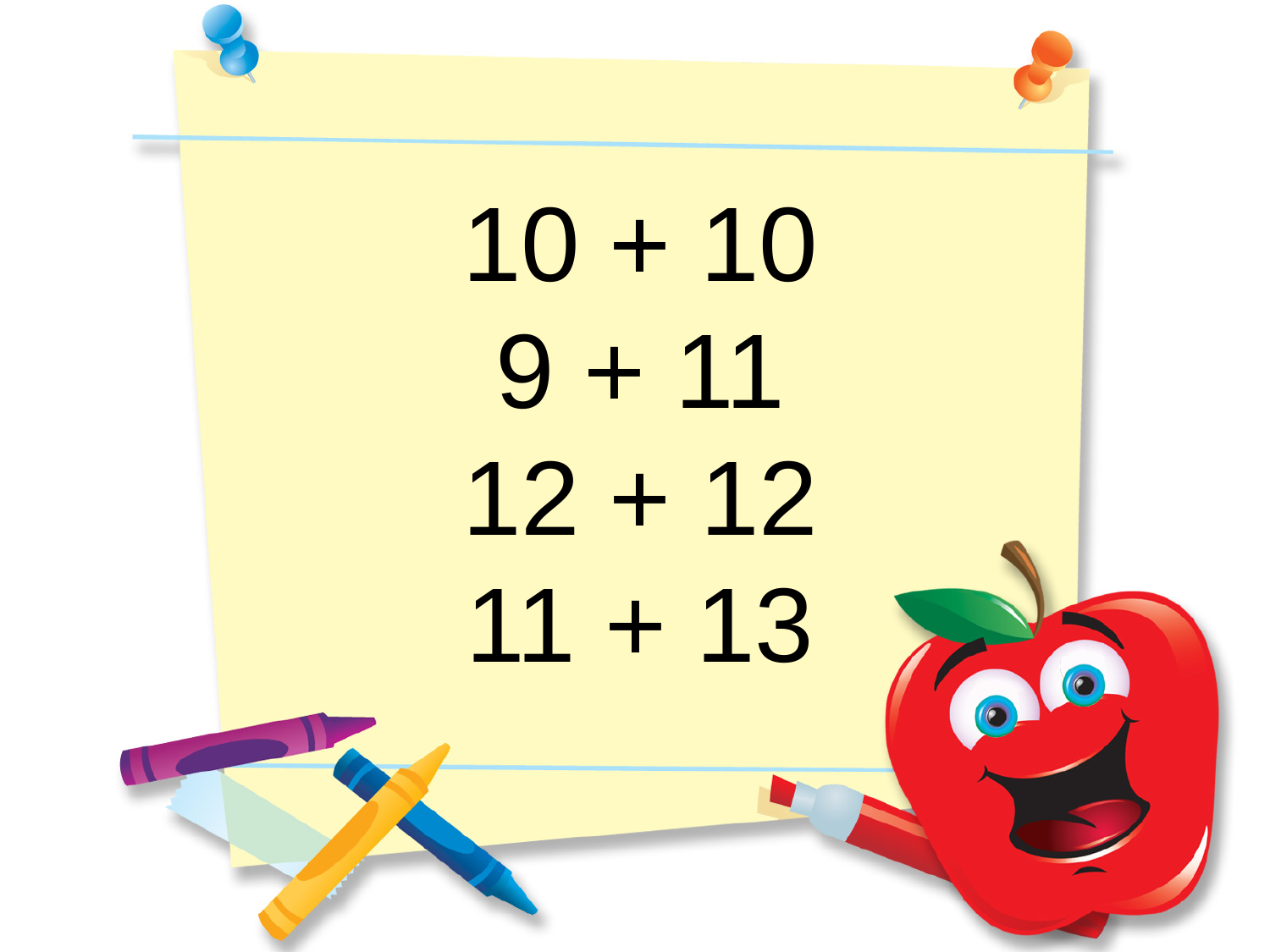

10 + 10
9 + 11
12 + 12
11 + 13